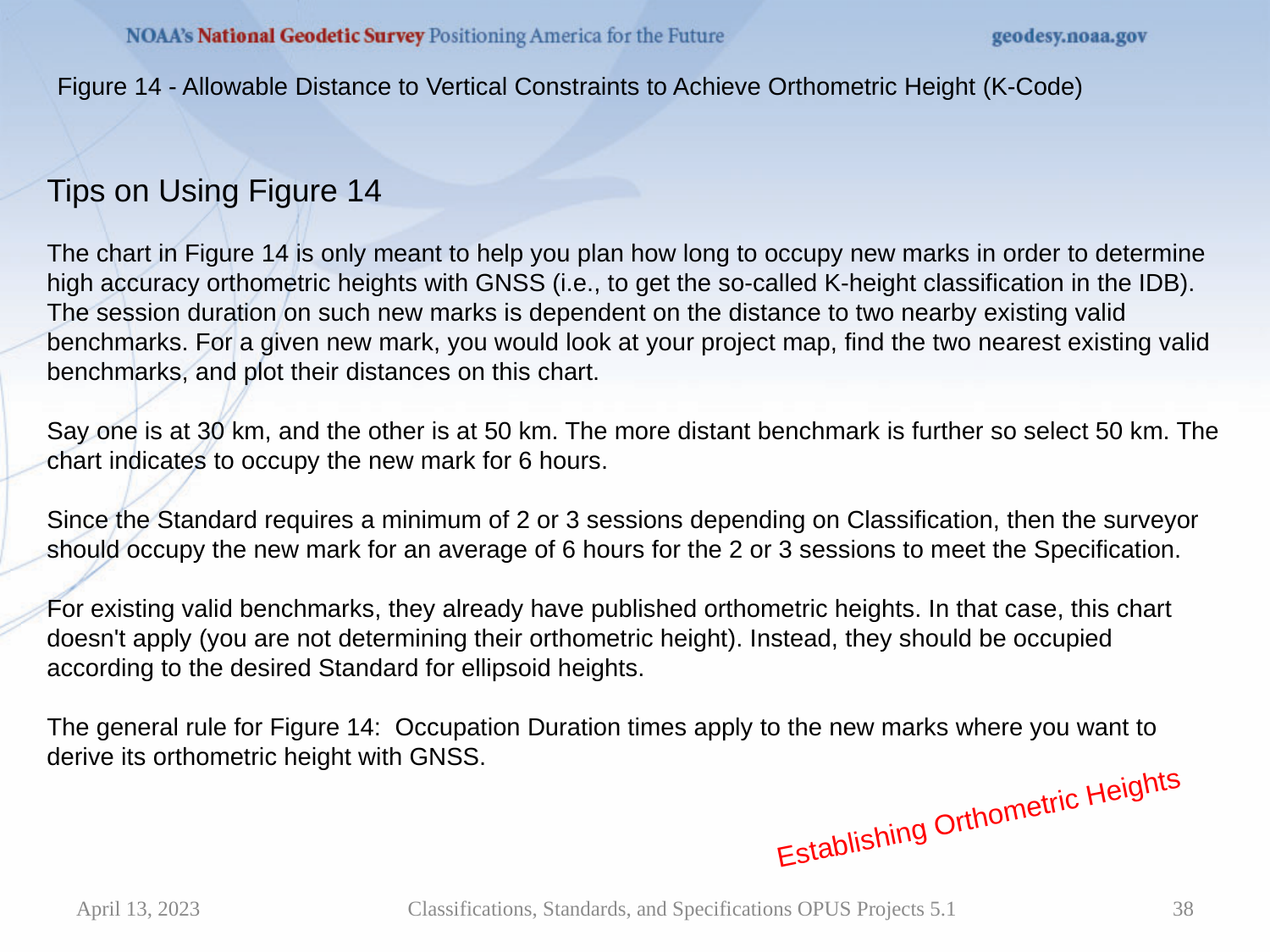

Figure 14 - Allowable Distance to Vertical Constraints to Achieve Orthometric Height (K-Code)
Tips on Using Figure 14

The chart in Figure 14 is only meant to help you plan how long to occupy new marks in order to determine high accuracy orthometric heights with GNSS (i.e., to get the so-called K-height classification in the IDB). The session duration on such new marks is dependent on the distance to two nearby existing valid benchmarks. For a given new mark, you would look at your project map, find the two nearest existing valid benchmarks, and plot their distances on this chart.

Say one is at 30 km, and the other is at 50 km. The more distant benchmark is further so select 50 km. The chart indicates to occupy the new mark for 6 hours.

Since the Standard requires a minimum of 2 or 3 sessions depending on Classification, then the surveyor should occupy the new mark for an average of 6 hours for the 2 or 3 sessions to meet the Specification.

For existing valid benchmarks, they already have published orthometric heights. In that case, this chart doesn't apply (you are not determining their orthometric height). Instead, they should be occupied according to the desired Standard for ellipsoid heights.

The general rule for Figure 14:  Occupation Duration times apply to the new marks where you want to derive its orthometric height with GNSS.
Establishing Orthometric Heights
April 13, 2023
Classifications, Standards, and Specifications OPUS Projects 5.1
38